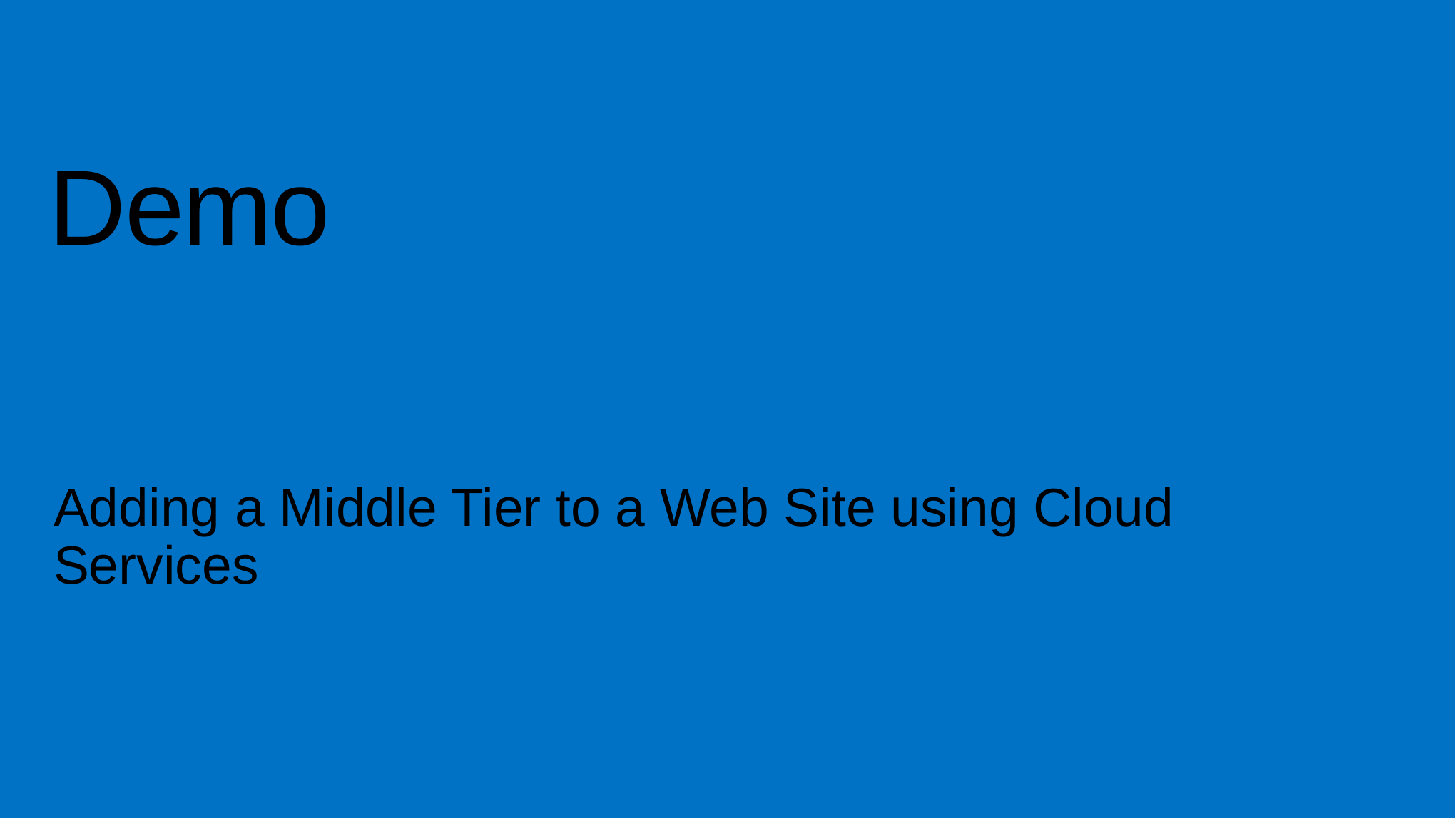

# Demo
Adding a Middle Tier to a Web Site using Cloud Services